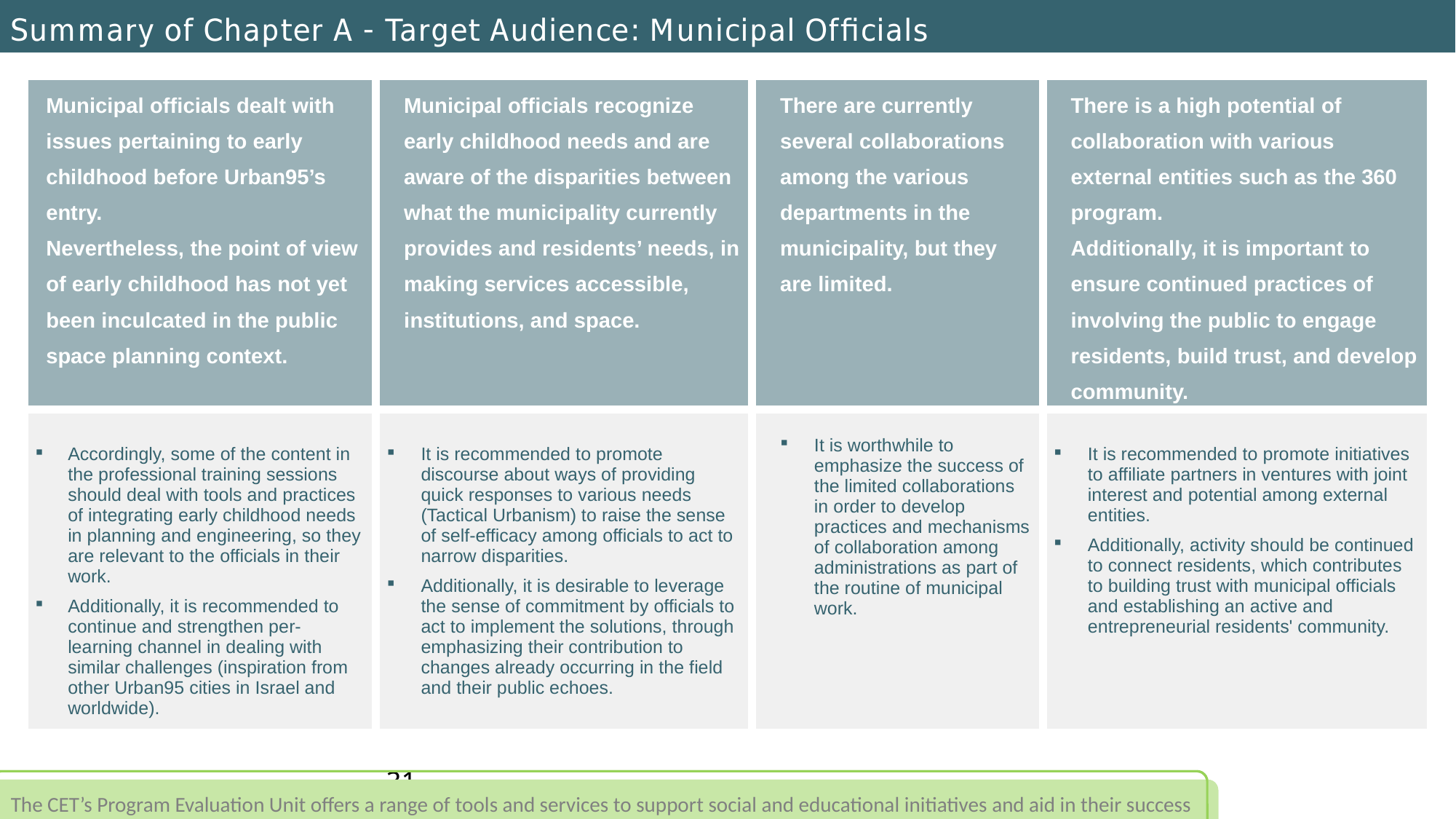

Summary of Chapter A - Target Audience: Municipal Officials
| Municipal officials dealt with issues pertaining to early childhood before Urban95’s entry. Nevertheless, the point of view of early childhood has not yet been inculcated in the public space planning context. | Municipal officials recognize early childhood needs and are aware of the disparities between what the municipality currently provides and residents’ needs, in making services accessible, institutions, and space. | There are currently several collaborations among the various departments in the municipality, but they are limited. | There is a high potential of collaboration with various external entities such as the 360 program. Additionally, it is important to ensure continued practices of involving the public to engage residents, build trust, and develop community. |
| --- | --- | --- | --- |
| Accordingly, some of the content in the professional training sessions should deal with tools and practices of integrating early childhood needs in planning and engineering, so they are relevant to the officials in their work. Additionally, it is recommended to continue and strengthen per-learning channel in dealing with similar challenges (inspiration from other Urban95 cities in Israel and worldwide). | It is recommended to promote discourse about ways of providing quick responses to various needs (Tactical Urbanism) to raise the sense of self-efficacy among officials to act to narrow disparities. Additionally, it is desirable to leverage the sense of commitment by officials to act to implement the solutions, through emphasizing their contribution to changes already occurring in the field and their public echoes. | It is worthwhile to emphasize the success of the limited collaborations in order to develop practices and mechanisms of collaboration among administrations as part of the routine of municipal work. | It is recommended to promote initiatives to affiliate partners in ventures with joint interest and potential among external entities. Additionally, activity should be continued to connect residents, which contributes to building trust with municipal officials and establishing an active and entrepreneurial residents' community. |